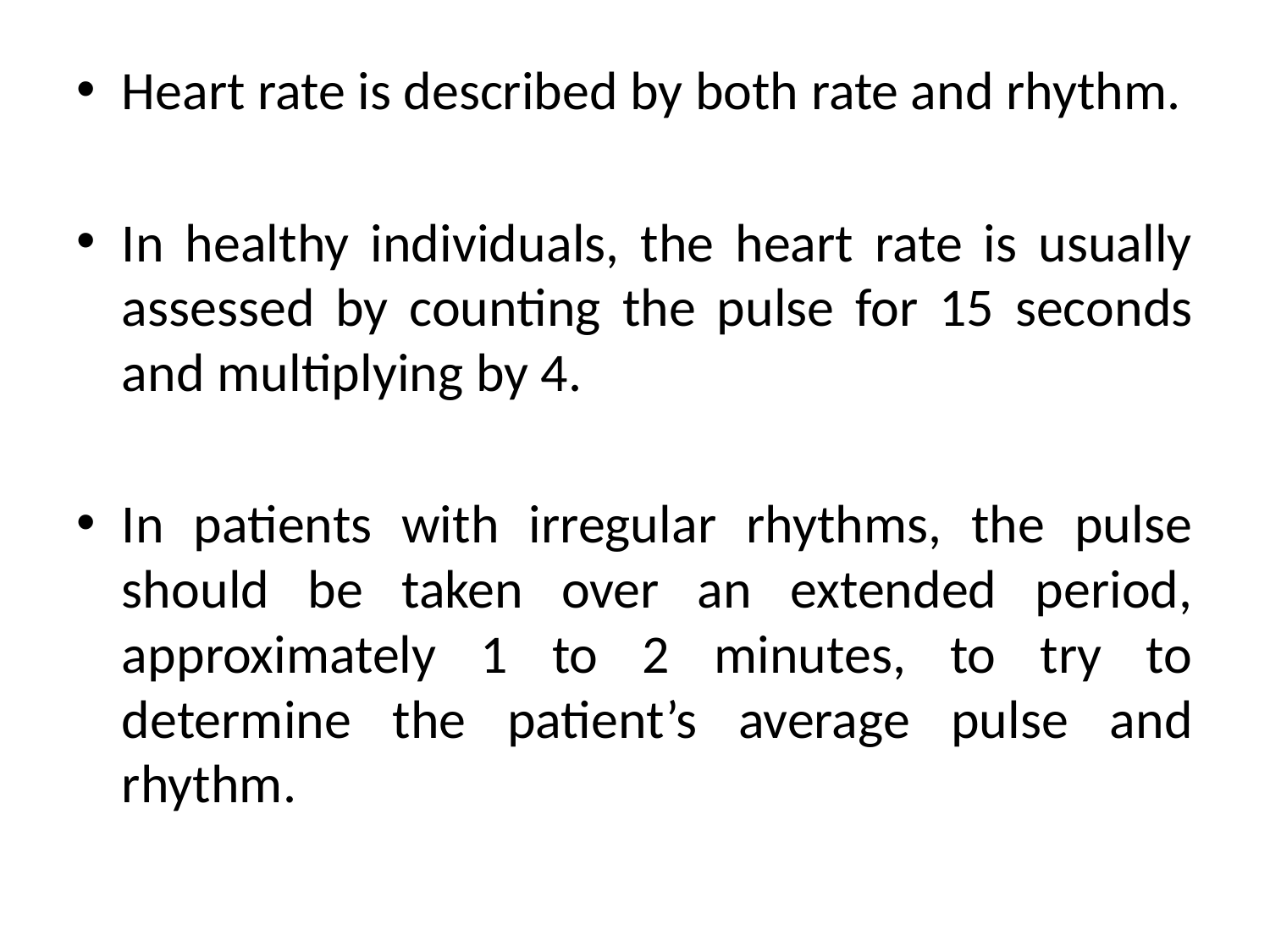

Heart rate is described by both rate and rhythm.

In healthy individuals, the heart rate is usually assessed by counting the pulse for 15 seconds and multiplying by 4.

In patients with irregular rhythms, the pulse should be taken over an extended period, approximately 1 to 2 minutes, to try to determine the patient’s average pulse and rhythm.